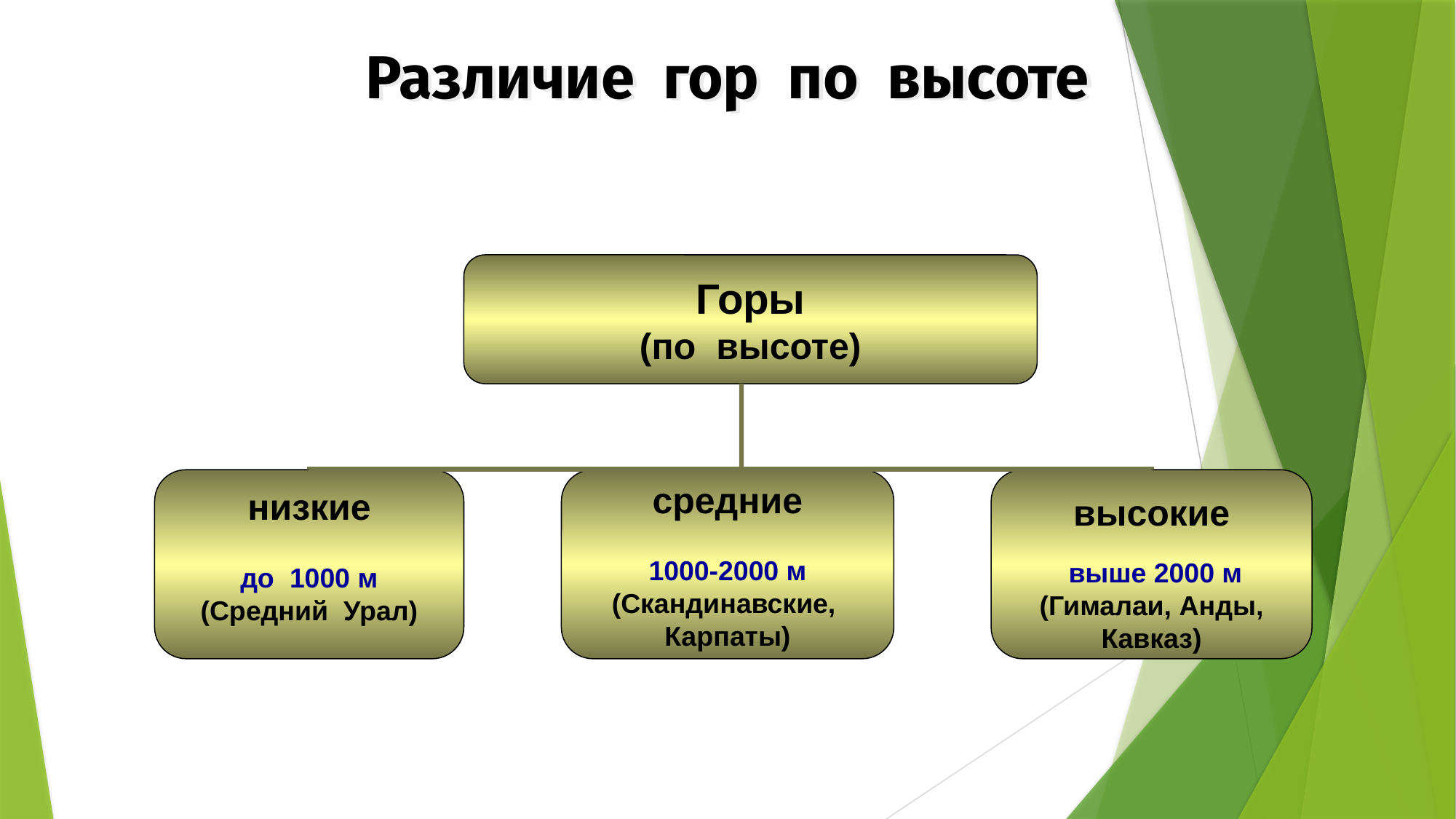

# Различие  гор  по  высоте
Горы
(по  высоте)

низкие

до  1000 м
(Средний  Урал)

средние

1000-2000 м
(Скандинавские,
Карпаты)

высокие

 выше 2000 м
(Гималаи, Анды,
Кавказ)